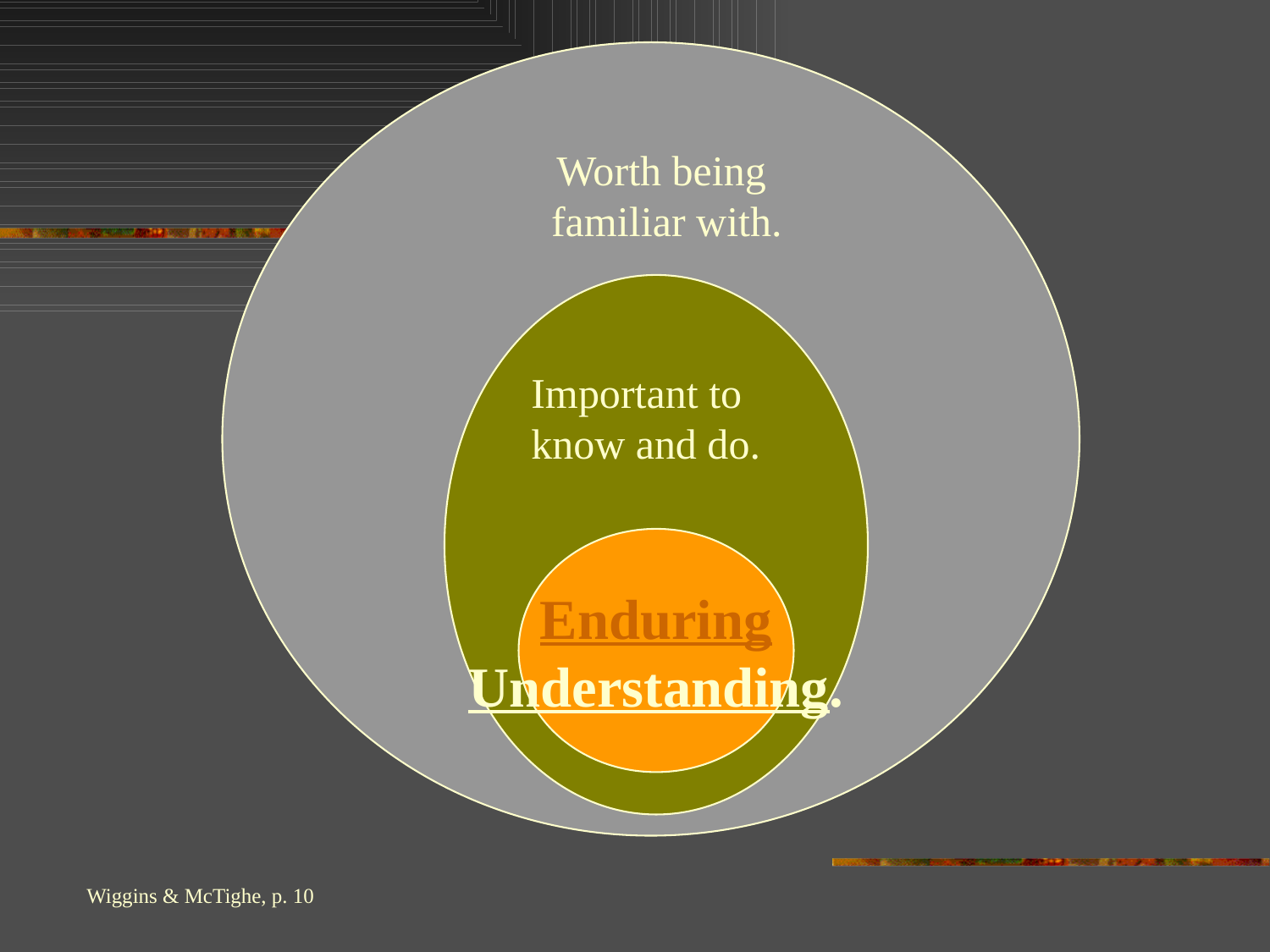

Worth being
 familiar with.

Important to
know and do.
Enduring
Understanding.

Wiggins & McTighe, p. 10